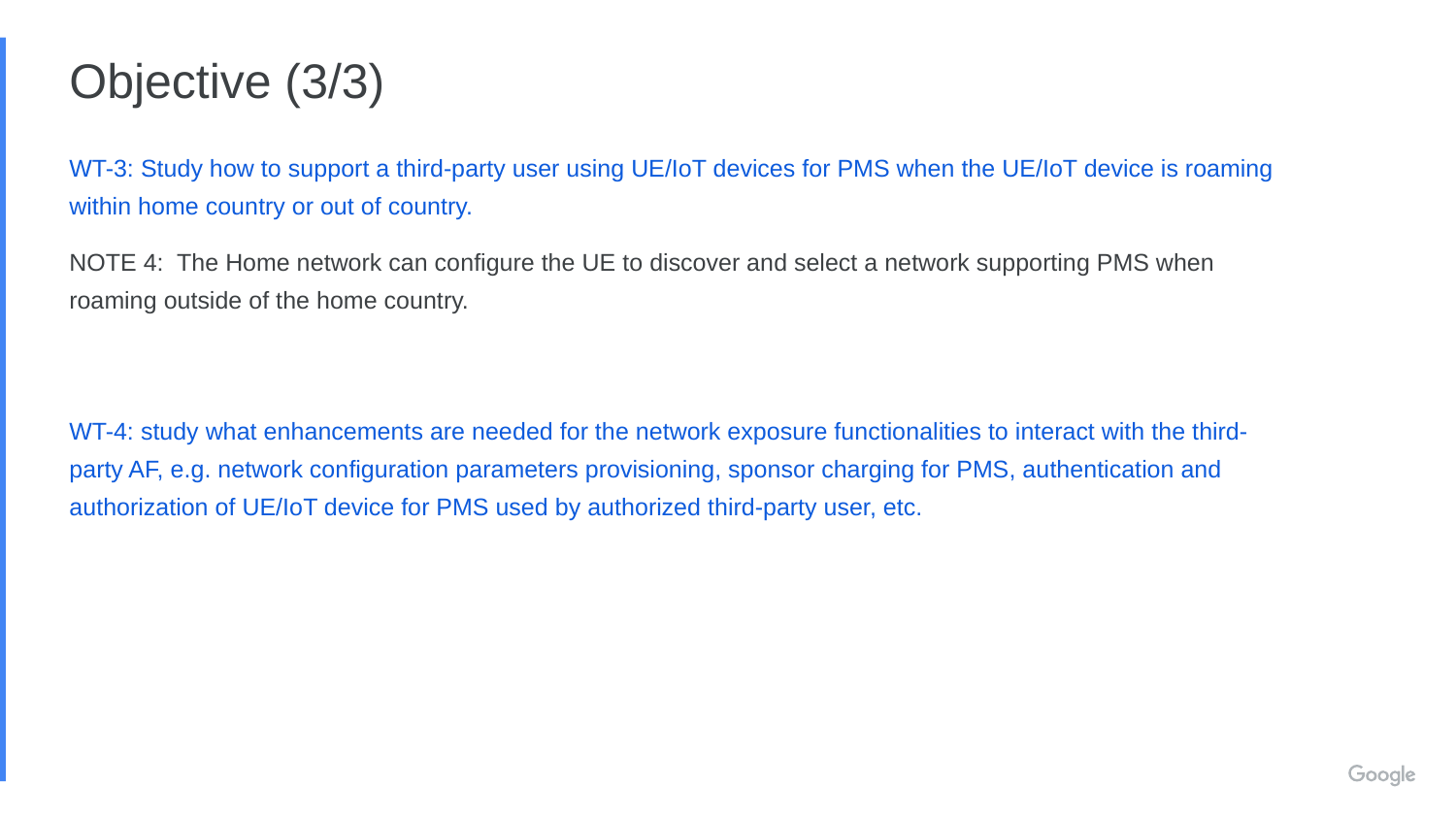

# Objective (3/3)
WT-3: Study how to support a third-party user using UE/IoT devices for PMS when the UE/IoT device is roaming within home country or out of country.
NOTE 4:  The Home network can configure the UE to discover and select a network supporting PMS when roaming outside of the home country.

WT-4: study what enhancements are needed for the network exposure functionalities to interact with the third-party AF, e.g. network configuration parameters provisioning, sponsor charging for PMS, authentication and authorization of UE/IoT device for PMS used by authorized third-party user, etc.